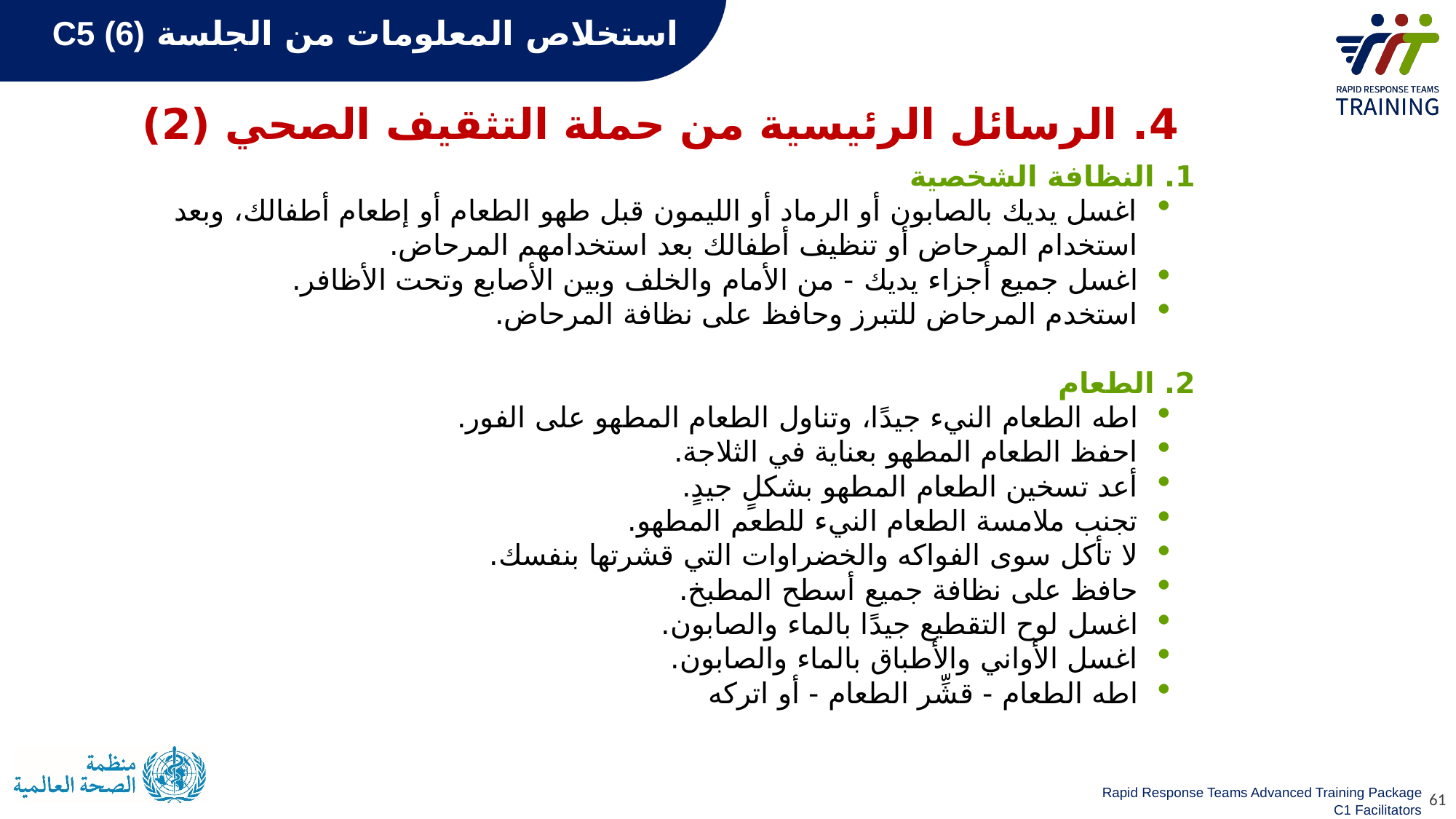

استخلاص المعلومات من الجلسة C5 (6)
4. الرسائل الرئيسية من حملة التثقيف الصحي (2)
1. النظافة الشخصية
اغسل يديك بالصابون أو الرماد أو الليمون قبل طهو الطعام أو إطعام أطفالك، وبعد استخدام المرحاض أو تنظيف أطفالك بعد استخدامهم المرحاض.
اغسل جميع أجزاء يديك - من الأمام والخلف وبين الأصابع وتحت الأظافر.
استخدم المرحاض للتبرز وحافظ على نظافة المرحاض.

2. الطعام
اطه الطعام النيء جيدًا، وتناول الطعام المطهو على الفور.
احفظ الطعام المطهو بعناية في الثلاجة.
أعد تسخين الطعام المطهو بشكلٍ جيدٍ.
تجنب ملامسة الطعام النيء للطعم المطهو.
لا تأكل سوى الفواكه والخضراوات التي قشرتها بنفسك.
حافظ على نظافة جميع أسطح المطبخ.
اغسل لوح التقطيع جيدًا بالماء والصابون.
اغسل الأواني والأطباق بالماء والصابون.
اطه الطعام - قشِّر الطعام - أو اتركه